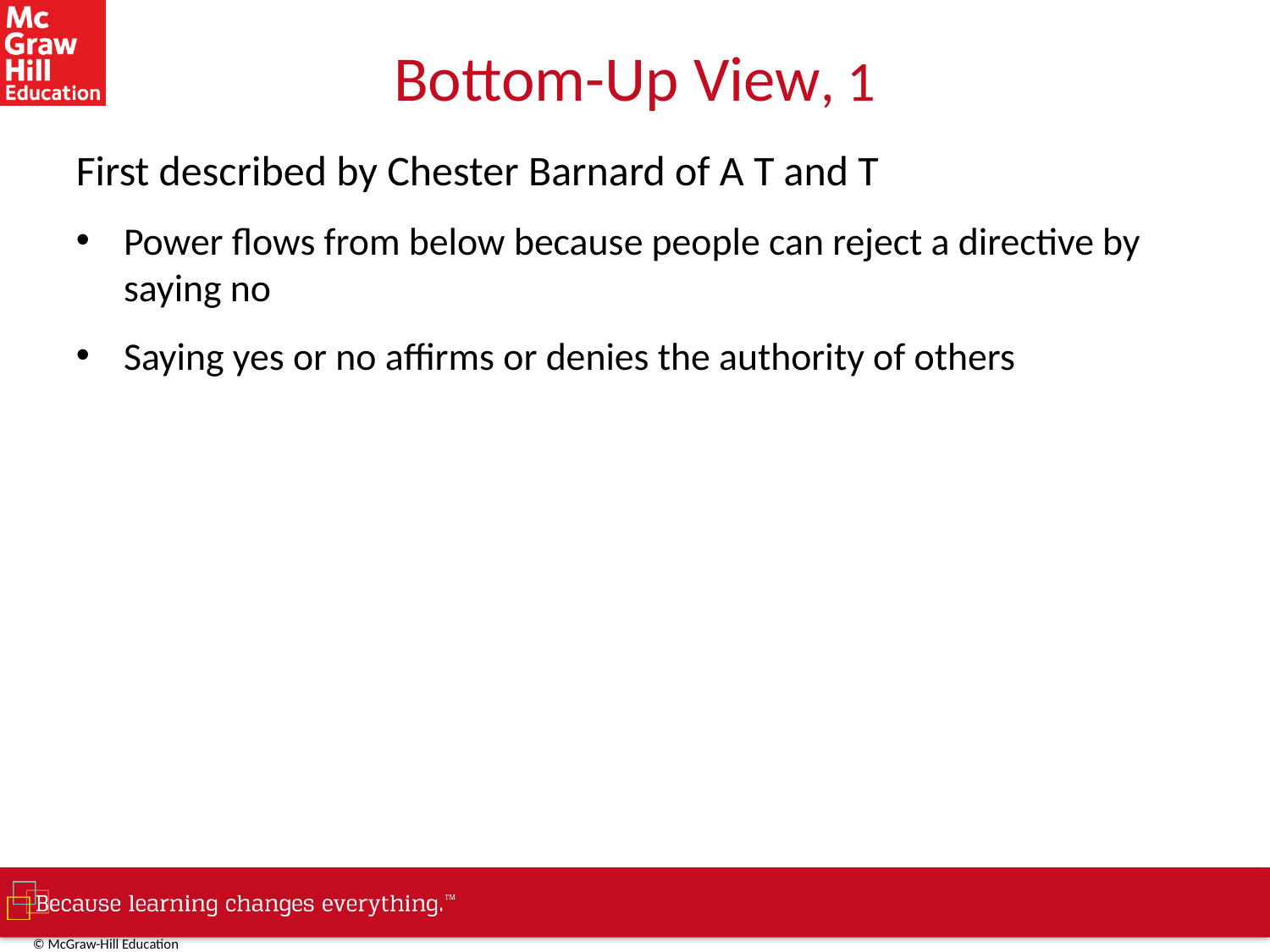

# Bottom-Up View, 1
First described by Chester Barnard of A T and T
Power flows from below because people can reject a directive by saying no
Saying yes or no affirms or denies the authority of others